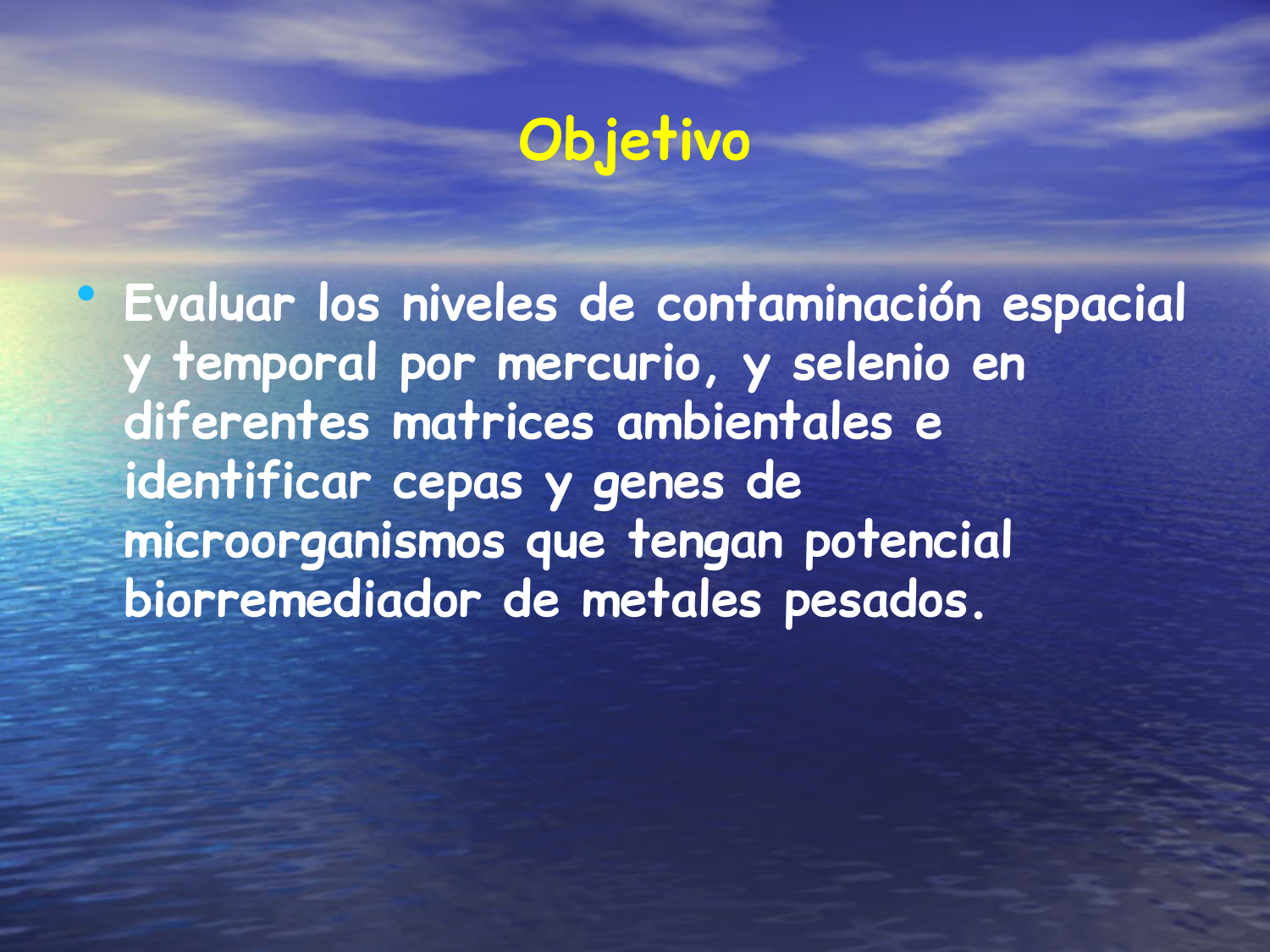

# Objetivo
Evaluar los niveles de contaminación espacial y temporal por mercurio, y selenio en diferentes matrices ambientales e identificar cepas y genes de microorganismos que tengan potencial biorremediador de metales pesados.